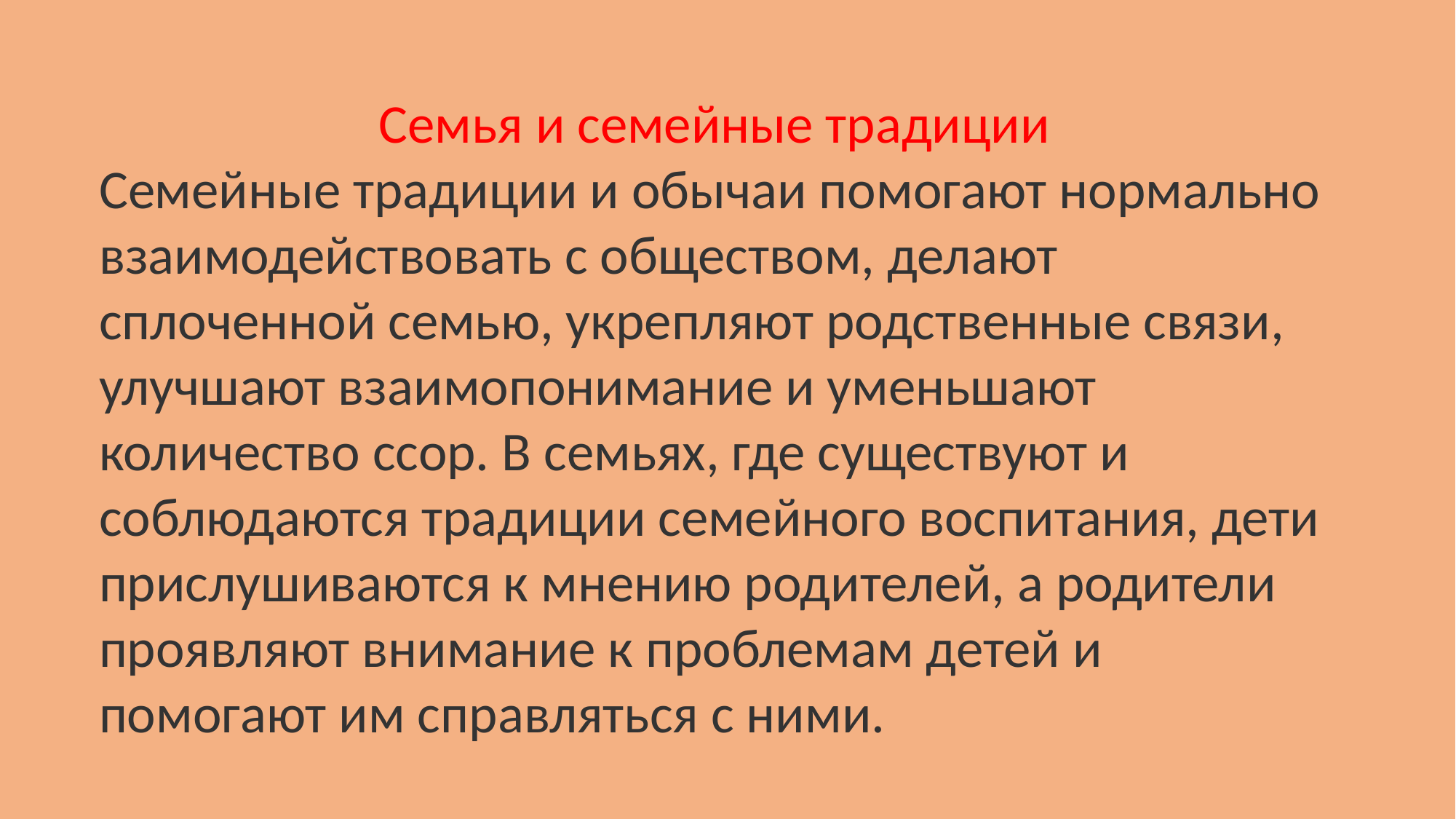

Семья и семейные традиции
Семейные традиции и обычаи помогают нормально взаимодействовать с обществом, делают сплоченной семью, укрепляют родственные связи, улучшают взаимопонимание и уменьшают количество ссор. В семьях, где существуют и соблюдаются традиции семейного воспитания, дети прислушиваются к мнению родителей, а родители проявляют внимание к проблемам детей и помогают им справляться с ними.